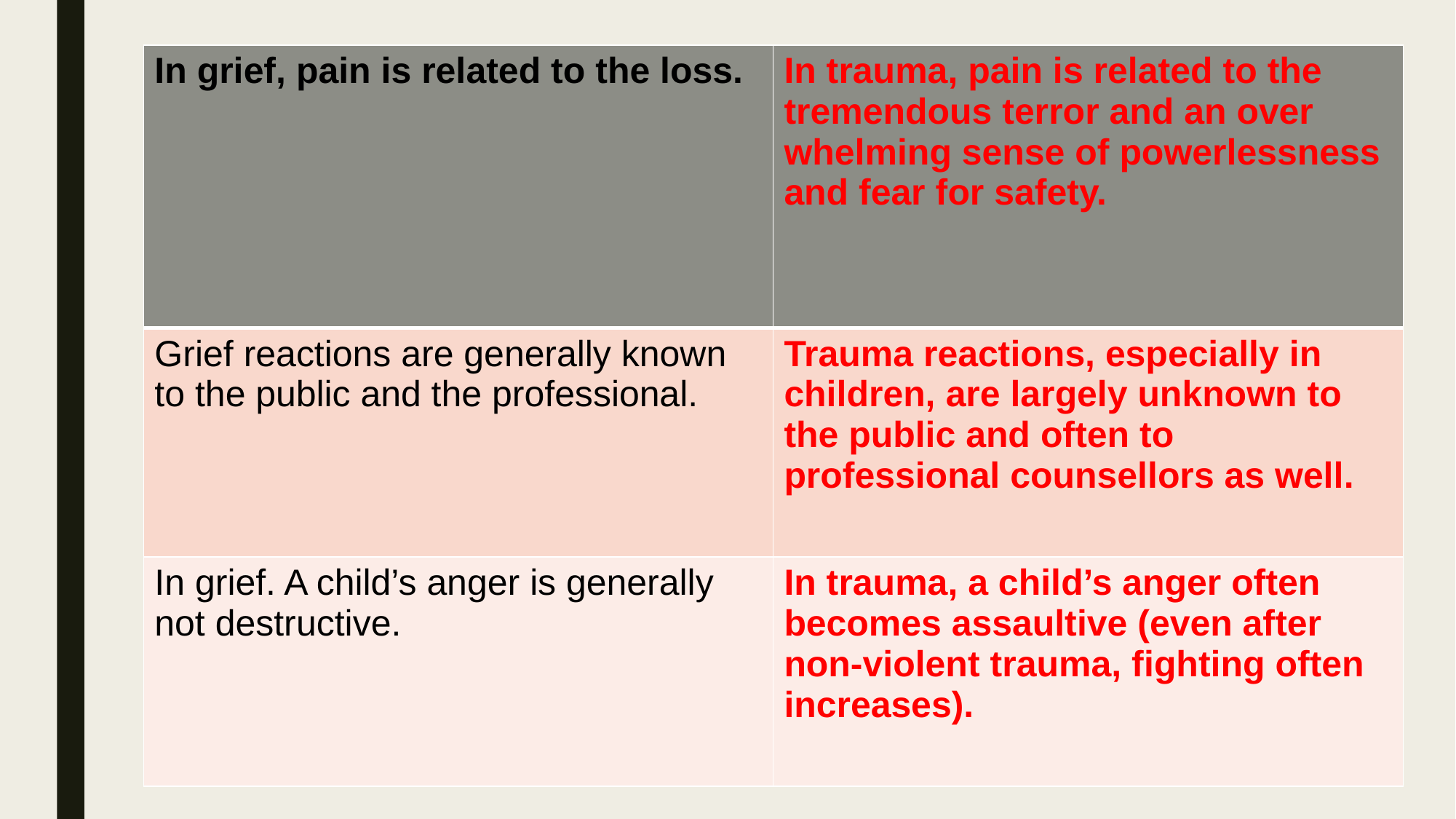

| In grief, pain is related to the loss. | In trauma, pain is related to the tremendous terror and an over whelming sense of powerlessness and fear for safety. |
| --- | --- |
| Grief reactions are generally known to the public and the professional. | Trauma reactions, especially in children, are largely unknown to the public and often to professional counsellors as well. |
| In grief. A child’s anger is generally not destructive. | In trauma, a child’s anger often becomes assaultive (even after non-violent trauma, fighting often increases). |